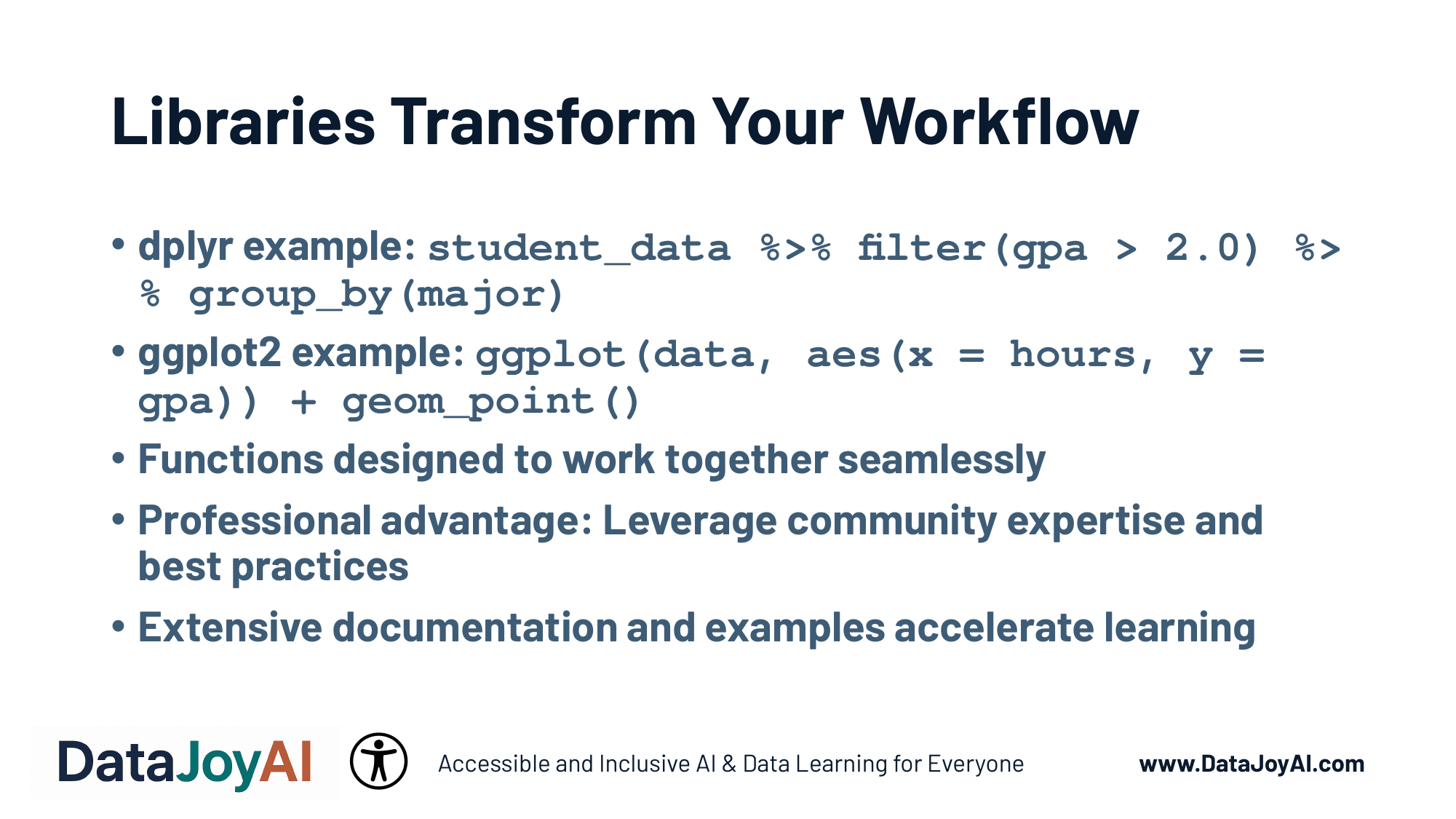

# Libraries Transform Your Workflow
dplyr example: student_data %>% filter(gpa > 2.0) %>% group_by(major)
ggplot2 example: ggplot(data, aes(x = hours, y = gpa)) + geom_point()
Functions designed to work together seamlessly
Professional advantage: Leverage community expertise and best practices
Extensive documentation and examples accelerate learning